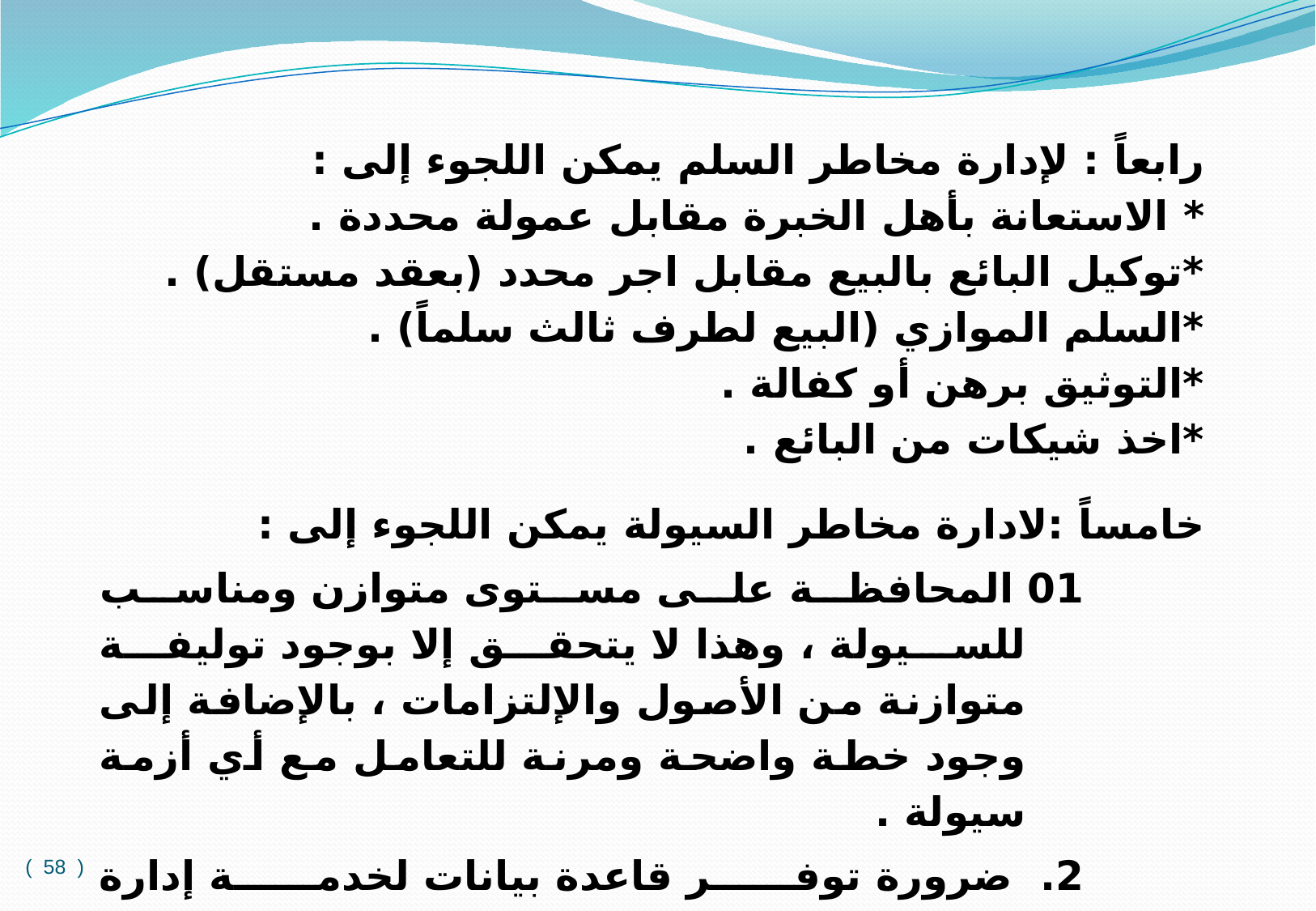

رابعاً : لإدارة مخاطر السلم يمكن اللجوء إلى :
* 	الاستعانة بأهل الخبرة مقابل عمولة محددة .
*	توكيل البائع بالبيع مقابل اجر محدد (بعقد مستقل) .
*	السلم الموازي (البيع لطرف ثالث سلماً) .
*	التوثيق برهن أو كفالة .
*	اخذ شيكات من البائع .

خامساً :لادارة مخاطر السيولة يمكن اللجوء إلى :
01 المحافظة على مستوى متوازن ومناسب للسيولة ، وهذا لا يتحقق إلا بوجود توليفة متوازنة من الأصول والإلتزامات ، بالإضافة إلى وجود خطة واضحة ومرنة للتعامل مع أي أزمة سيولة .
2.  ضرورة توفر قاعدة بيانات لخدمة إدارة السيولة في المصرف .

(  58  )